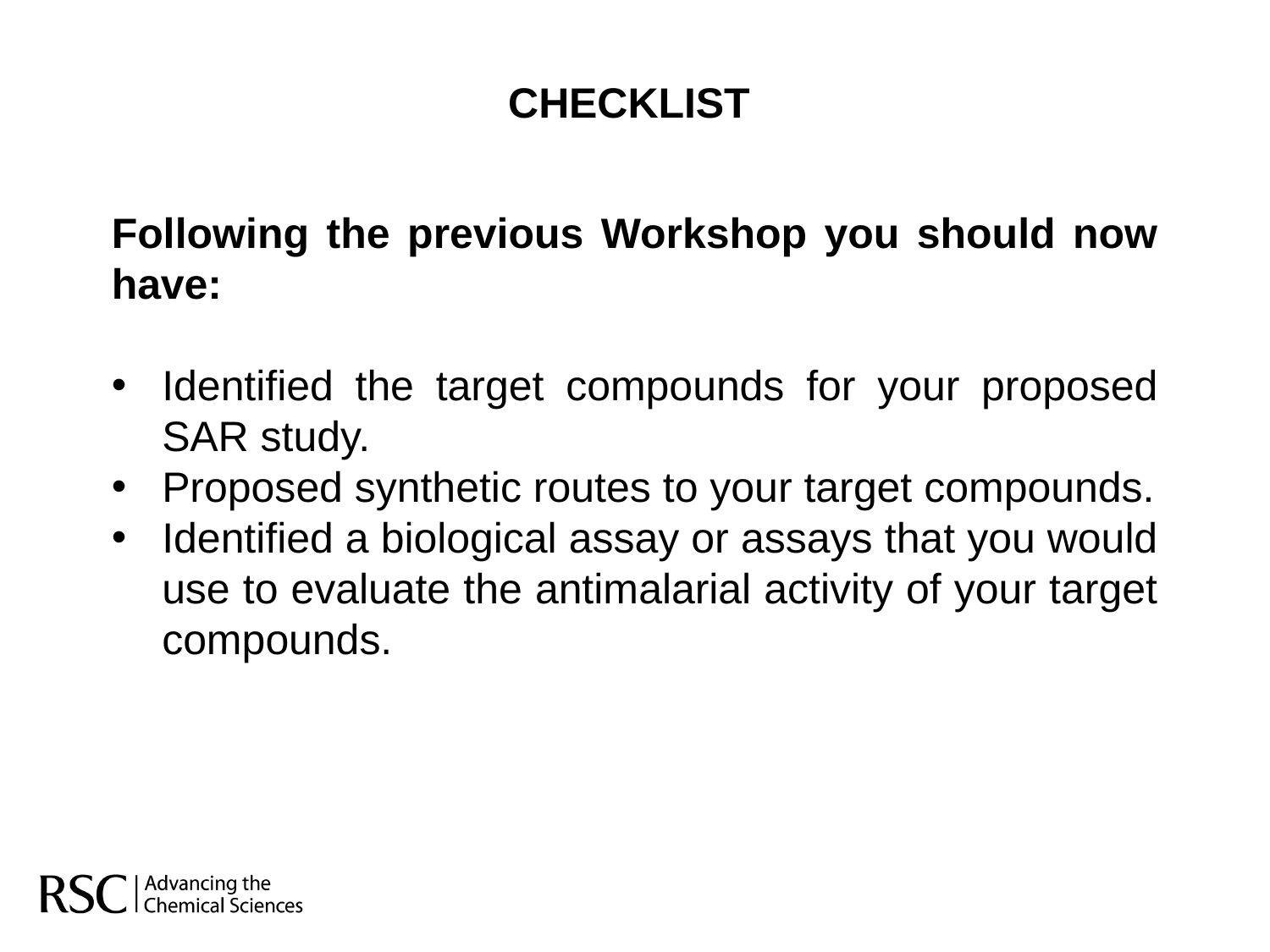

CHECKLIST
Following the previous Workshop you should now have:

Identified the target compounds for your proposed SAR study.
Proposed synthetic routes to your target compounds.
Identified a biological assay or assays that you would use to evaluate the antimalarial activity of your target compounds.